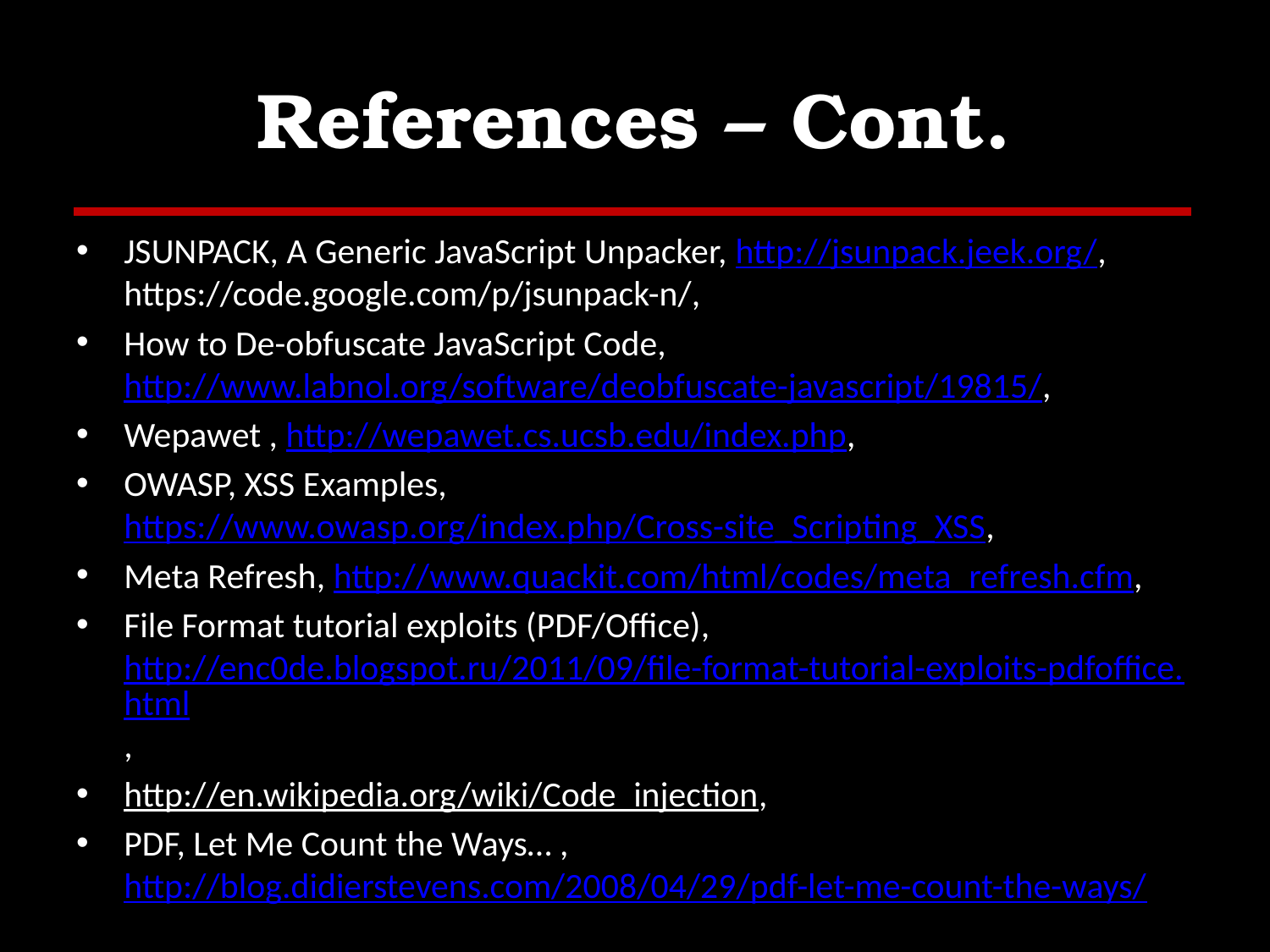

# References – Cont.
JSUNPACK, A Generic JavaScript Unpacker, http://jsunpack.jeek.org/, https://code.google.com/p/jsunpack-n/,
How to De-obfuscate JavaScript Code, http://www.labnol.org/software/deobfuscate-javascript/19815/,
Wepawet , http://wepawet.cs.ucsb.edu/index.php,
OWASP, XSS Examples, https://www.owasp.org/index.php/Cross-site_Scripting_XSS,
Meta Refresh, http://www.quackit.com/html/codes/meta_refresh.cfm,
File Format tutorial exploits (PDF/Office), http://enc0de.blogspot.ru/2011/09/file-format-tutorial-exploits-pdfoffice.html,
http://en.wikipedia.org/wiki/Code_injection,
PDF, Let Me Count the Ways… , http://blog.didierstevens.com/2008/04/29/pdf-let-me-count-the-ways/